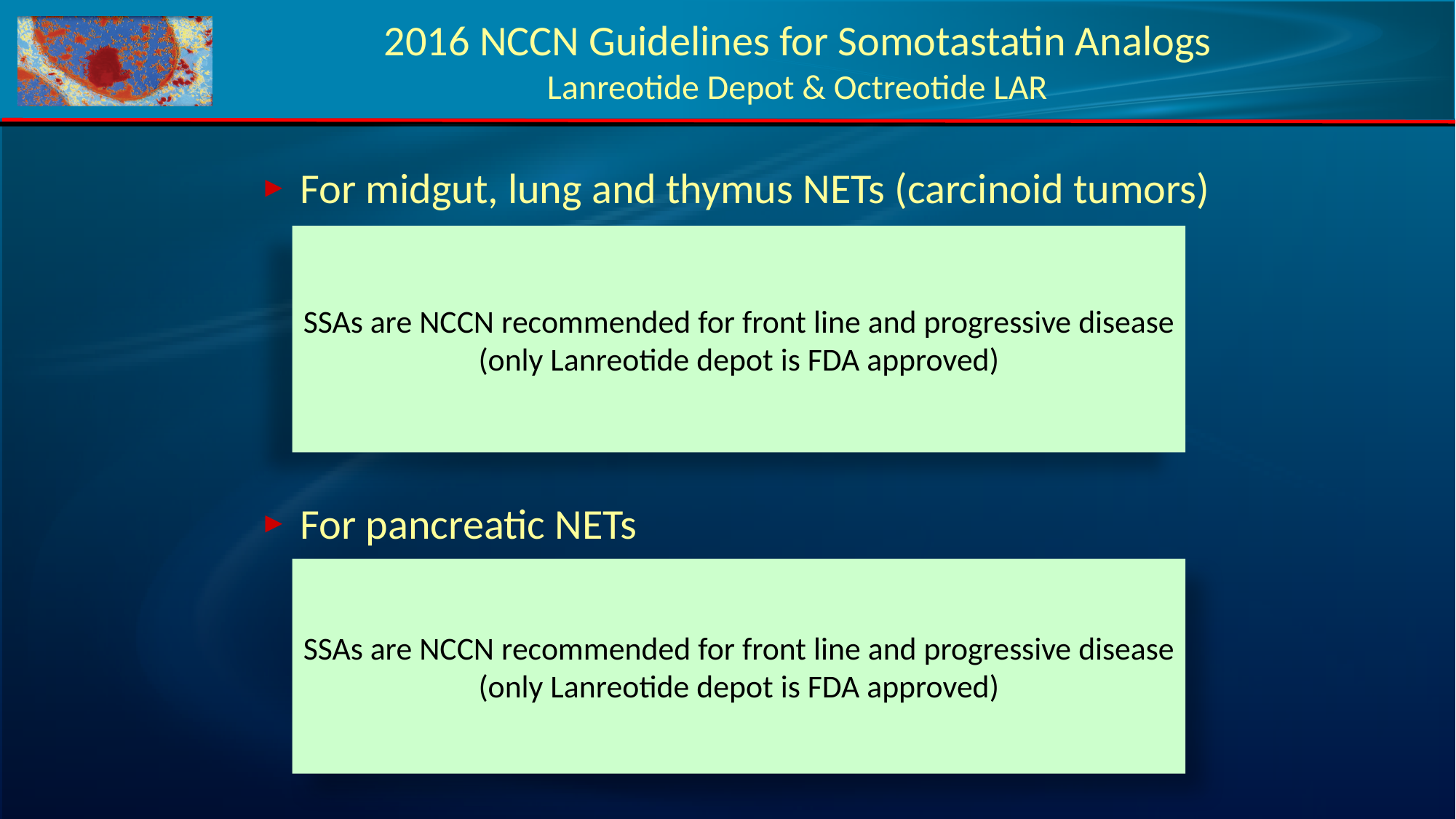

2016 NCCN Guidelines for Somotastatin Analogs
Lanreotide Depot & Octreotide LAR
For midgut, lung and thymus NETs (carcinoid tumors)
Asymptomatic, low tumor burden
Clinically significant tumor burden
Carcinoid syndrome
Clinically significant progressive disease

For pancreatic NETs
Asymptomatic, low tumor burden and stable disease
Clinically symptomatic
Clinically significant tumor burden
Clinically significant progressive disease
SSAs are NCCN recommended for front line and progressive disease (only Lanreotide depot is FDA approved)
SSAs are NCCN recommended for front line and progressive disease (only Lanreotide depot is FDA approved)